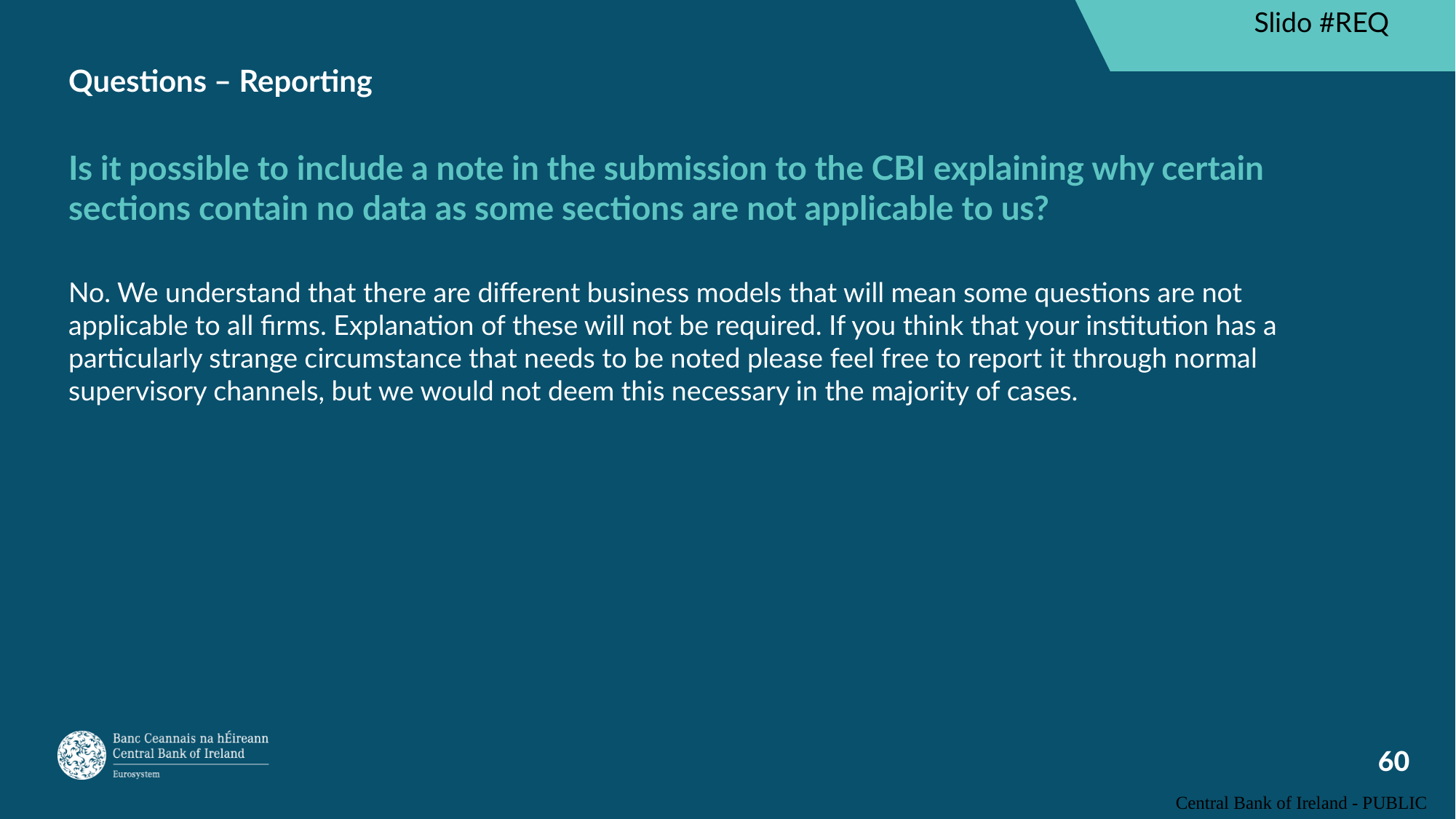

Slido #REQ
# Questions – Reporting
Is it possible to include a note in the submission to the CBI explaining why certain sections contain no data as some sections are not applicable to us?
No. We understand that there are different business models that will mean some questions are not applicable to all firms. Explanation of these will not be required. If you think that your institution has a particularly strange circumstance that needs to be noted please feel free to report it through normal supervisory channels, but we would not deem this necessary in the majority of cases.

Central Bank of Ireland - PUBLIC